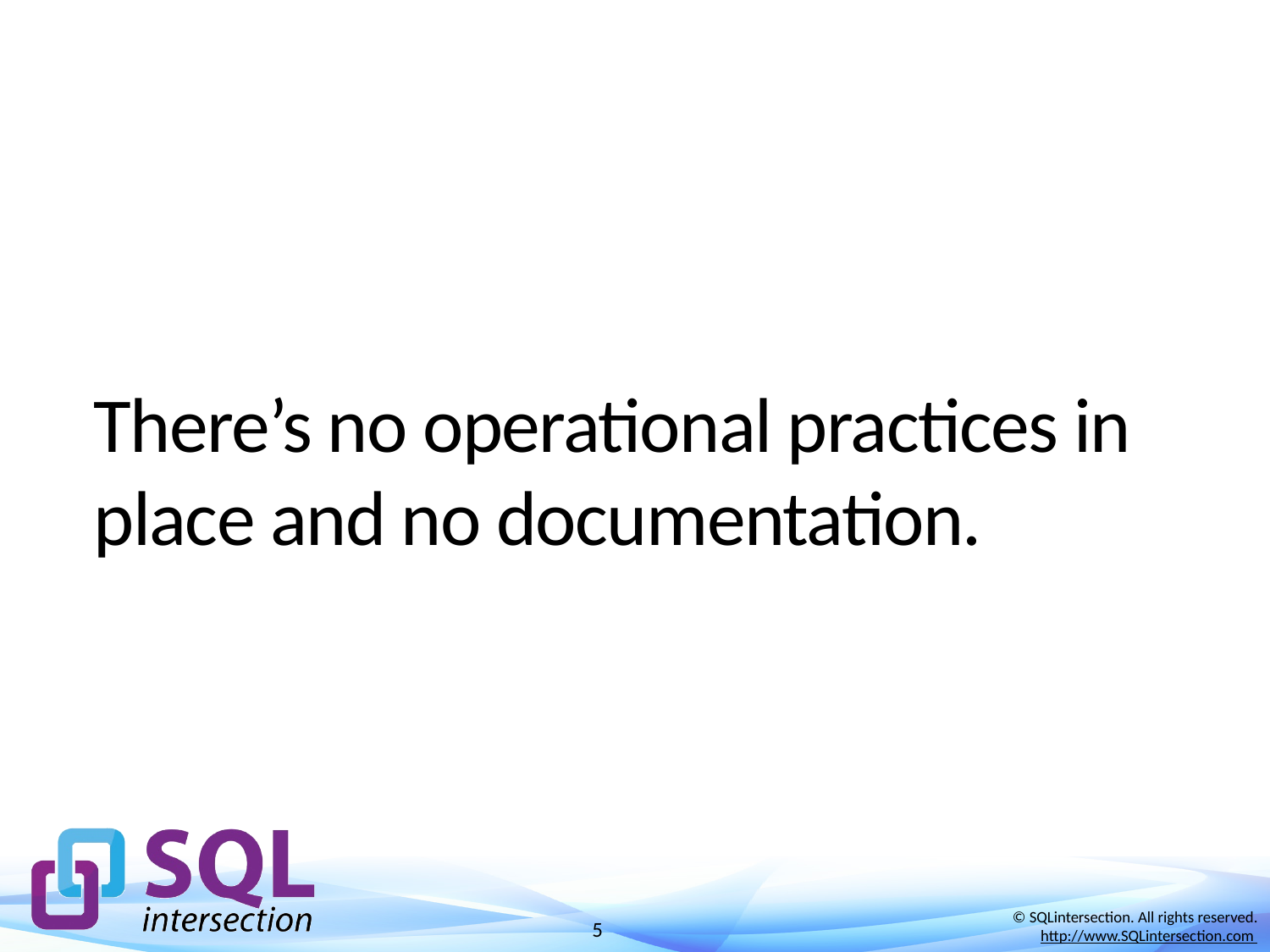

# There’s no operational practices in place and no documentation.